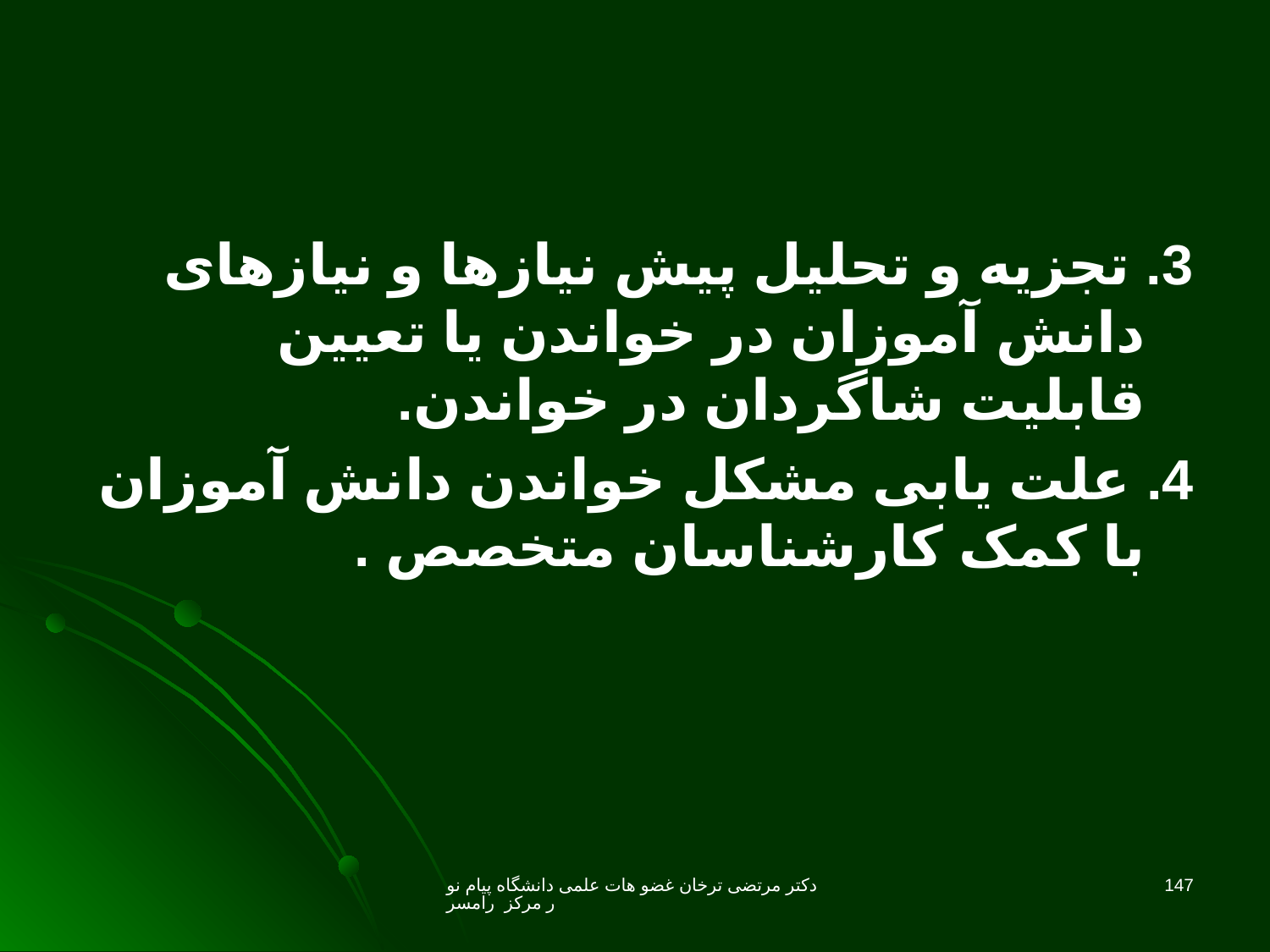

3. تجزیه و تحلیل پیش نیازها و نیازهای دانش آموزان در خواندن یا تعیین قابلیت شاگردان در خواندن.
4. علت یابی مشکل خواندن دانش آموزان با کمک کارشناسان متخصص .
دکتر مرتضی ترخان غضو هات علمی دانشگاه پیام نور مرکز رامسر
147